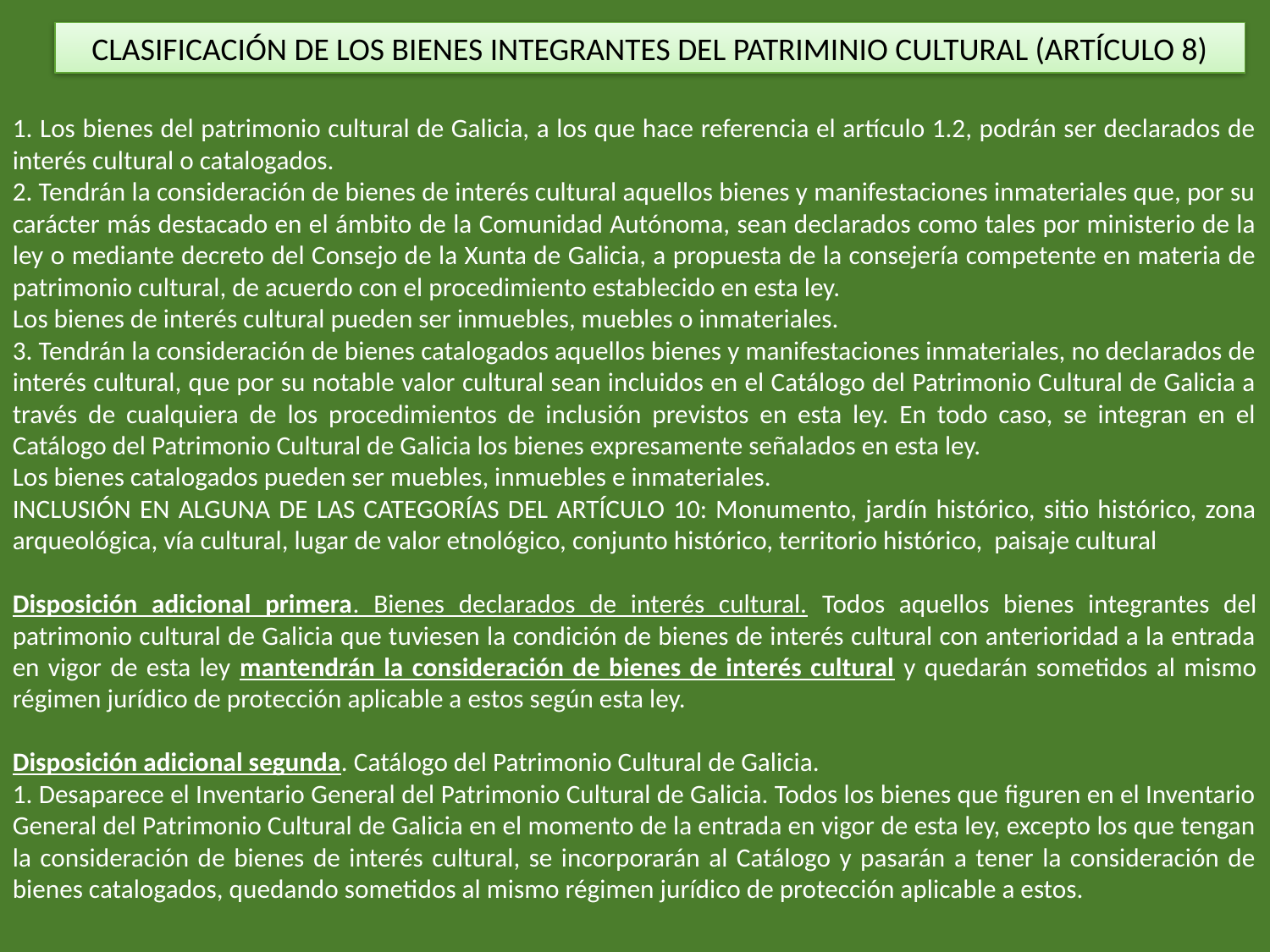

CLASIFICACIÓN DE LOS BIENES INTEGRANTES DEL PATRIMINIO CULTURAL (ARTÍCULO 8)

1. Los bienes del patrimonio cultural de Galicia, a los que hace referencia el artículo 1.2, podrán ser declarados de interés cultural o catalogados.
2. Tendrán la consideración de bienes de interés cultural aquellos bienes y manifestaciones inmateriales que, por su carácter más destacado en el ámbito de la Comunidad Autónoma, sean declarados como tales por ministerio de la ley o mediante decreto del Consejo de la Xunta de Galicia, a propuesta de la consejería competente en materia de patrimonio cultural, de acuerdo con el procedimiento establecido en esta ley.
Los bienes de interés cultural pueden ser inmuebles, muebles o inmateriales.
3. Tendrán la consideración de bienes catalogados aquellos bienes y manifestaciones inmateriales, no declarados de interés cultural, que por su notable valor cultural sean incluidos en el Catálogo del Patrimonio Cultural de Galicia a través de cualquiera de los procedimientos de inclusión previstos en esta ley. En todo caso, se integran en el Catálogo del Patrimonio Cultural de Galicia los bienes expresamente señalados en esta ley.
Los bienes catalogados pueden ser muebles, inmuebles e inmateriales.
INCLUSIÓN EN ALGUNA DE LAS CATEGORÍAS DEL ARTÍCULO 10: Monumento, jardín histórico, sitio histórico, zona arqueológica, vía cultural, lugar de valor etnológico, conjunto histórico, territorio histórico,  paisaje cultural

Disposición adicional primera. Bienes declarados de interés cultural. Todos aquellos bienes integrantes del patrimonio cultural de Galicia que tuviesen la condición de bienes de interés cultural con anterioridad a la entrada en vigor de esta ley mantendrán la consideración de bienes de interés cultural y quedarán sometidos al mismo régimen jurídico de protección aplicable a estos según esta ley.

Disposición adicional segunda. Catálogo del Patrimonio Cultural de Galicia.
1. Desaparece el Inventario General del Patrimonio Cultural de Galicia. Todos los bienes que figuren en el Inventario General del Patrimonio Cultural de Galicia en el momento de la entrada en vigor de esta ley, excepto los que tengan la consideración de bienes de interés cultural, se incorporarán al Catálogo y pasarán a tener la consideración de bienes catalogados, quedando sometidos al mismo régimen jurídico de protección aplicable a estos.